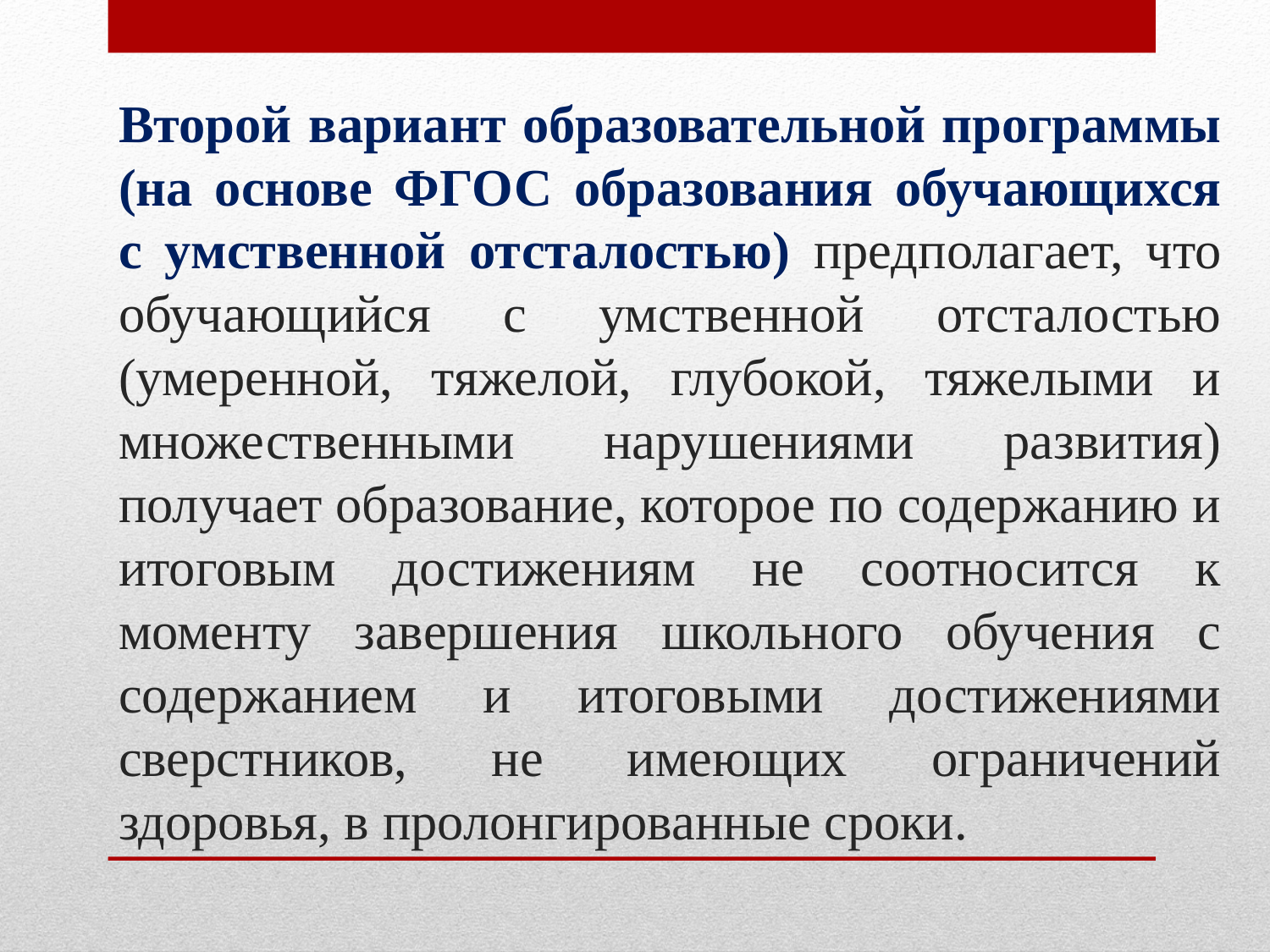

# Второй вариант образовательной программы (на основе ФГОС образования обучающихся с умственной отсталостью) предполагает, что обучающийся с умственной отсталостью (умеренной, тяжелой, глубокой, тяжелыми и множественными нарушениями развития) получает образование, которое по содержанию и итоговым достижениям не соотносится к моменту завершения школьного обучения с содержанием и итоговыми достижениями сверстников, не имеющих ограничений здоровья, в пролонгированные сроки.